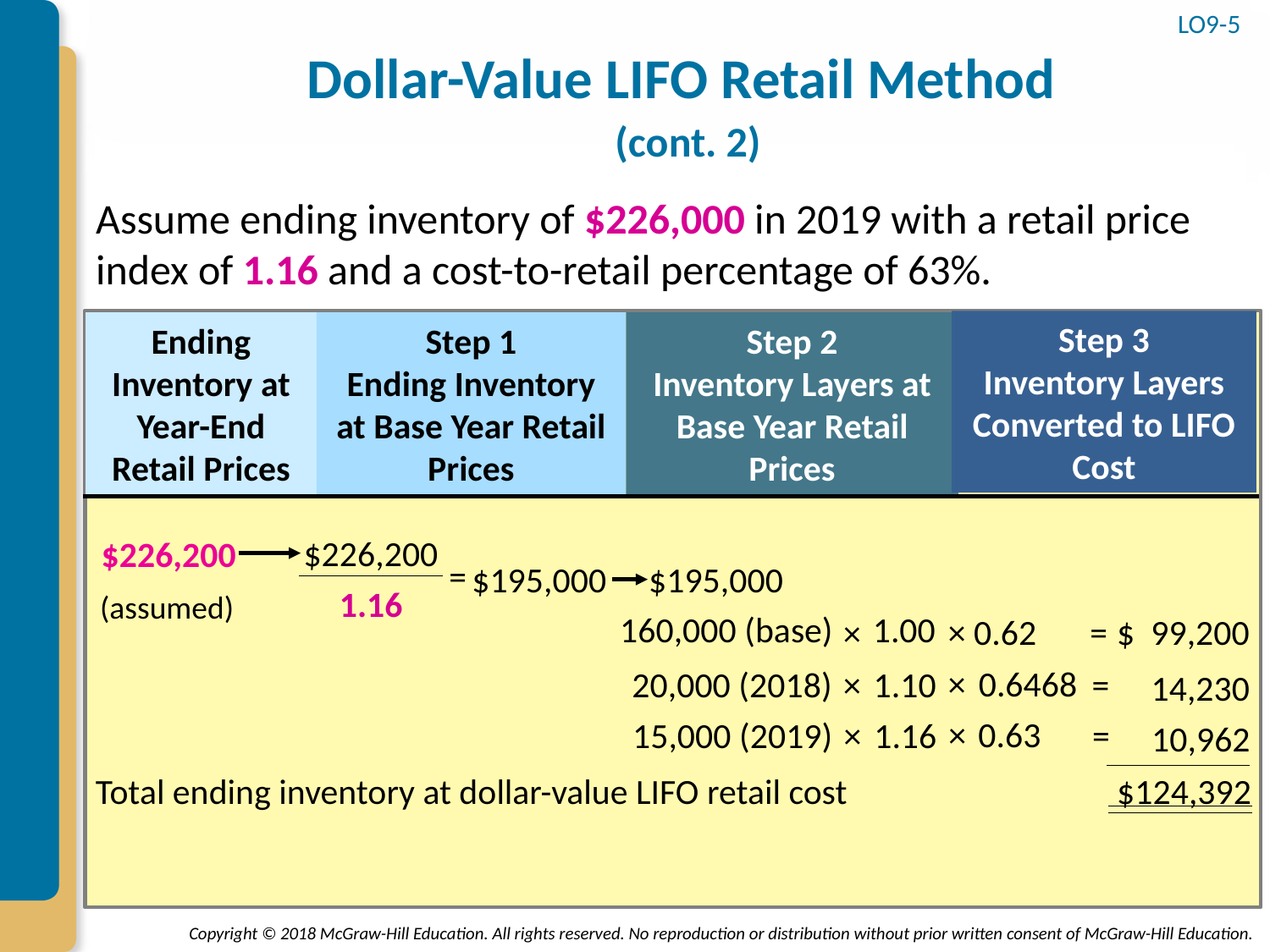

# Dollar-Value LIFO Retail Method (cont. 2)
LO9-5
Assume ending inventory of $226,000 in 2019 with a retail price index of 1.16 and a cost-to-retail percentage of 63%.

Step 3
Inventory Layers Converted to LIFO Cost
Ending Inventory at Year-End Retail Prices
Step 1
Ending Inventory at Base Year Retail Prices
Step 2
Inventory Layers at Base Year Retail Prices
$226,200
$226,200
=
$195,000
$195,000
1.16
(assumed)
1.00
160,000 (base)
×
0.62
=
$  99,200
×
×
0.6468
×
20,000 (2018)
1.10
=
14,230
×
0.63
×
15,000 (2019)
1.16
=
10,962
Total ending inventory at dollar-value LIFO retail cost
$124,392